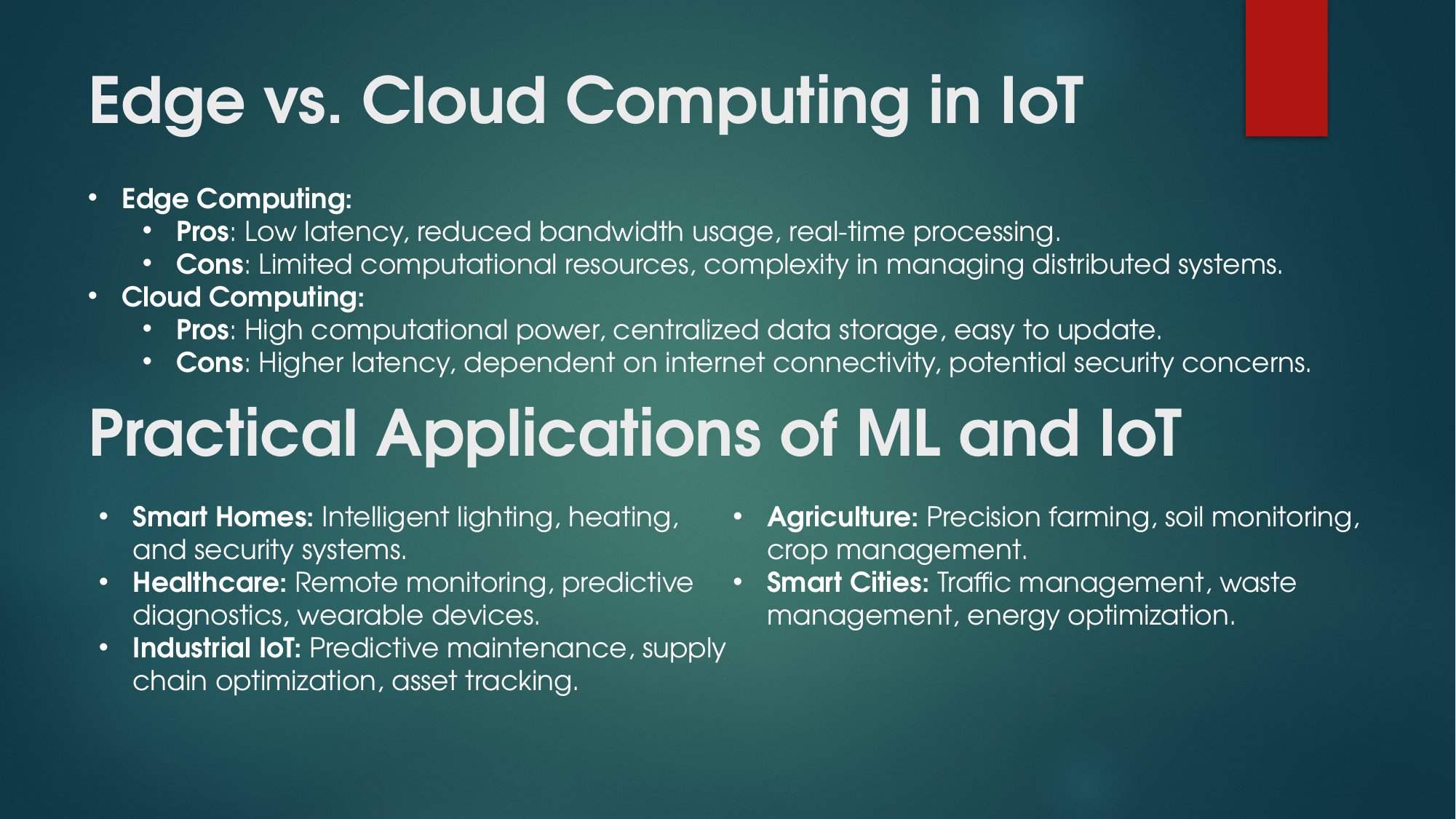

# Edge vs. Cloud Computing in IoT
Edge Computing:
Pros: Low latency, reduced bandwidth usage, real-time processing.
Cons: Limited computational resources, complexity in managing distributed systems.
Cloud Computing:
Pros: High computational power, centralized data storage, easy to update.
Cons: Higher latency, dependent on internet connectivity, potential security concerns.
Practical Applications of ML and IoT
Smart Homes: Intelligent lighting, heating, and security systems.
Healthcare: Remote monitoring, predictive diagnostics, wearable devices.
Industrial IoT: Predictive maintenance, supply chain optimization, asset tracking.
Agriculture: Precision farming, soil monitoring, crop management.
Smart Cities: Traffic management, waste management, energy optimization.